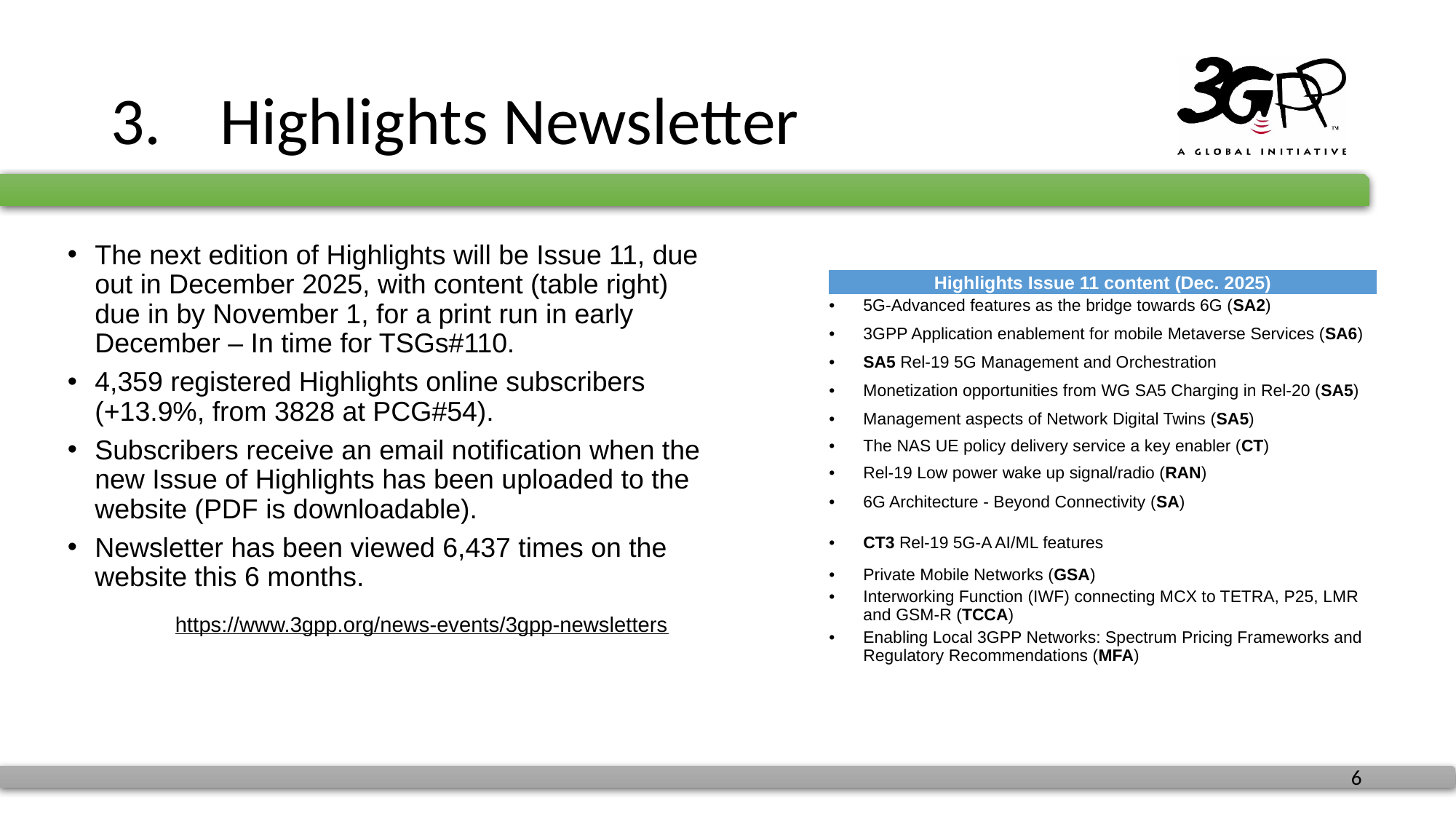

# 3.	Highlights Newsletter
The next edition of Highlights will be Issue 11, due out in December 2025, with content (table right) due in by November 1, for a print run in early December – In time for TSGs#110.
4,359 registered Highlights online subscribers (+13.9%, from 3828 at PCG#54).
Subscribers receive an email notification when the new Issue of Highlights has been uploaded to the website (PDF is downloadable).
Newsletter has been viewed 6,437 times on the website this 6 months.
| Highlights Issue 11 content (Dec. 2025) |
| --- |
| 5G-Advanced features as the bridge towards 6G (SA2) |
| 3GPP Application enablement for mobile Metaverse Services (SA6) |
| SA5 Rel-19 5G Management and Orchestration |
| Monetization opportunities from WG SA5 Charging in Rel-20 (SA5) |
| Management aspects of Network Digital Twins (SA5) |
| The NAS UE policy delivery service a key enabler (CT) |
| Rel-19 Low power wake up signal/radio (RAN) |
| 6G Architecture - Beyond Connectivity (SA) |
| CT3 Rel-19 5G-A AI/ML features |
| Private Mobile Networks (GSA) |
| Interworking Function (IWF) connecting MCX to TETRA, P25, LMR and GSM-R (TCCA) |
| Enabling Local 3GPP Networks: Spectrum Pricing Frameworks and Regulatory Recommendations (MFA) |
https://www.3gpp.org/news-events/3gpp-newsletters